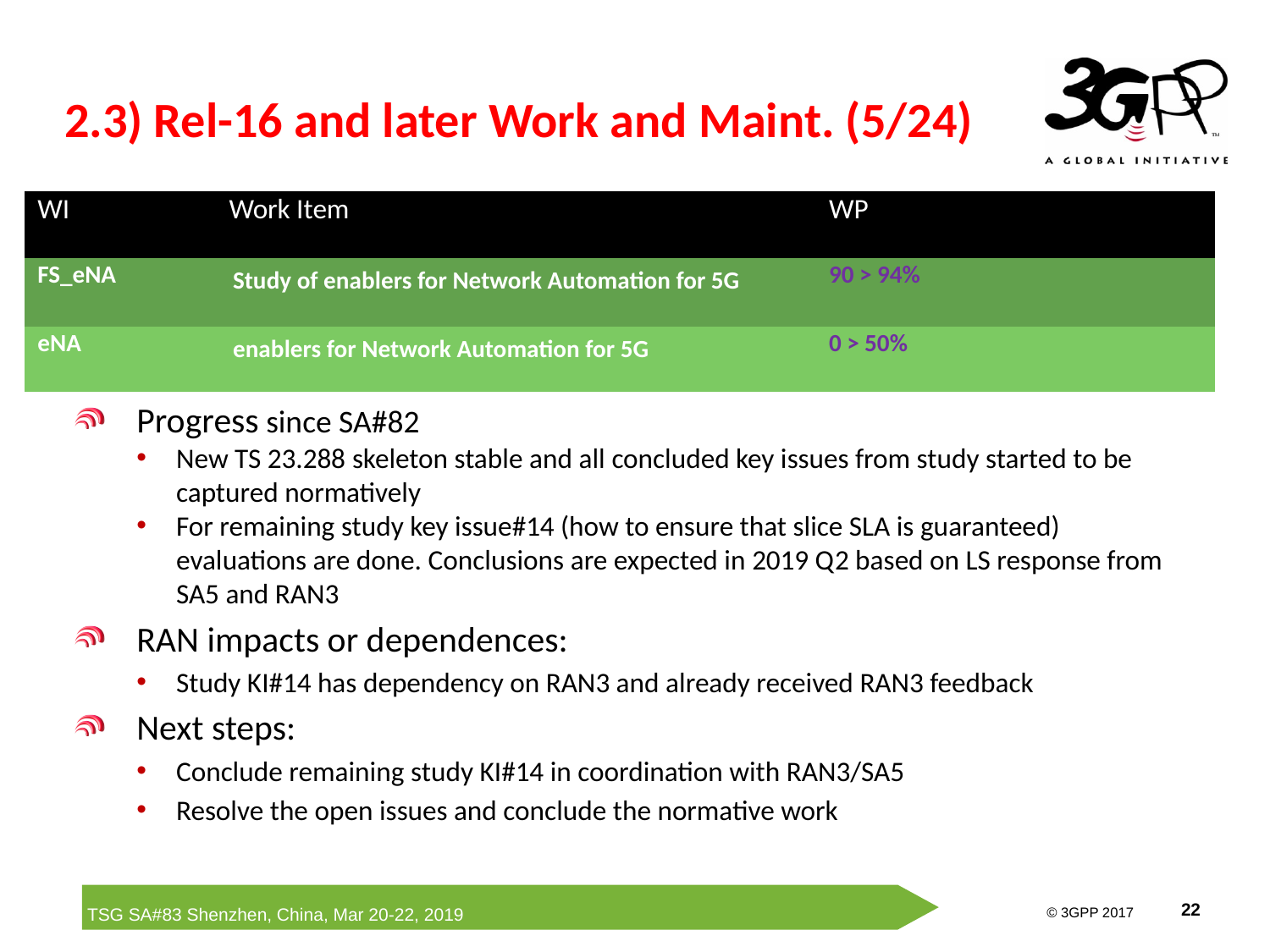

# 2.3) Rel-16 and later Work and Maint. (5/24)
| WI | Work Item | WP |  |  |
| --- | --- | --- | --- | --- |
| FS\_eNA | Study of enablers for Network Automation for 5G | 90 > 94% |  |  |
| eNA | enablers for Network Automation for 5G | 0 > 50% |  |  |
Progress since SA#82
New TS 23.288 skeleton stable and all concluded key issues from study started to be captured normatively
For remaining study key issue#14 (how to ensure that slice SLA is guaranteed) evaluations are done. Conclusions are expected in 2019 Q2 based on LS response from SA5 and RAN3
RAN impacts or dependences:
Study KI#14 has dependency on RAN3 and already received RAN3 feedback
Next steps:
Conclude remaining study KI#14 in coordination with RAN3/SA5
Resolve the open issues and conclude the normative work